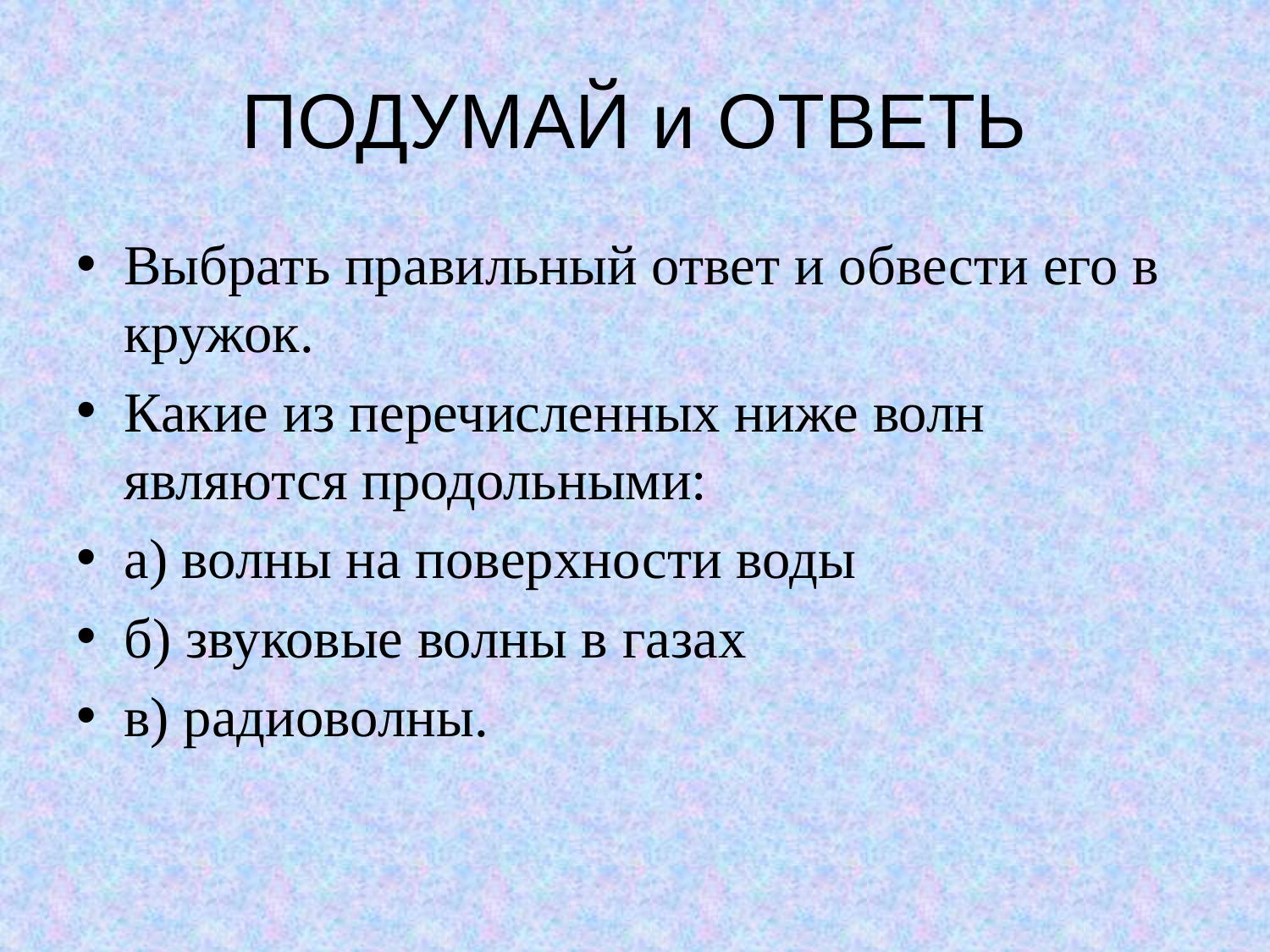

# ПОДУМАЙ и ОТВЕТЬ
Выбрать правильный ответ и обвести его в кружок.
Какие из перечисленных ниже волн являются продольными:
а) волны на поверхности воды
б) звуковые волны в газах
в) радиоволны.